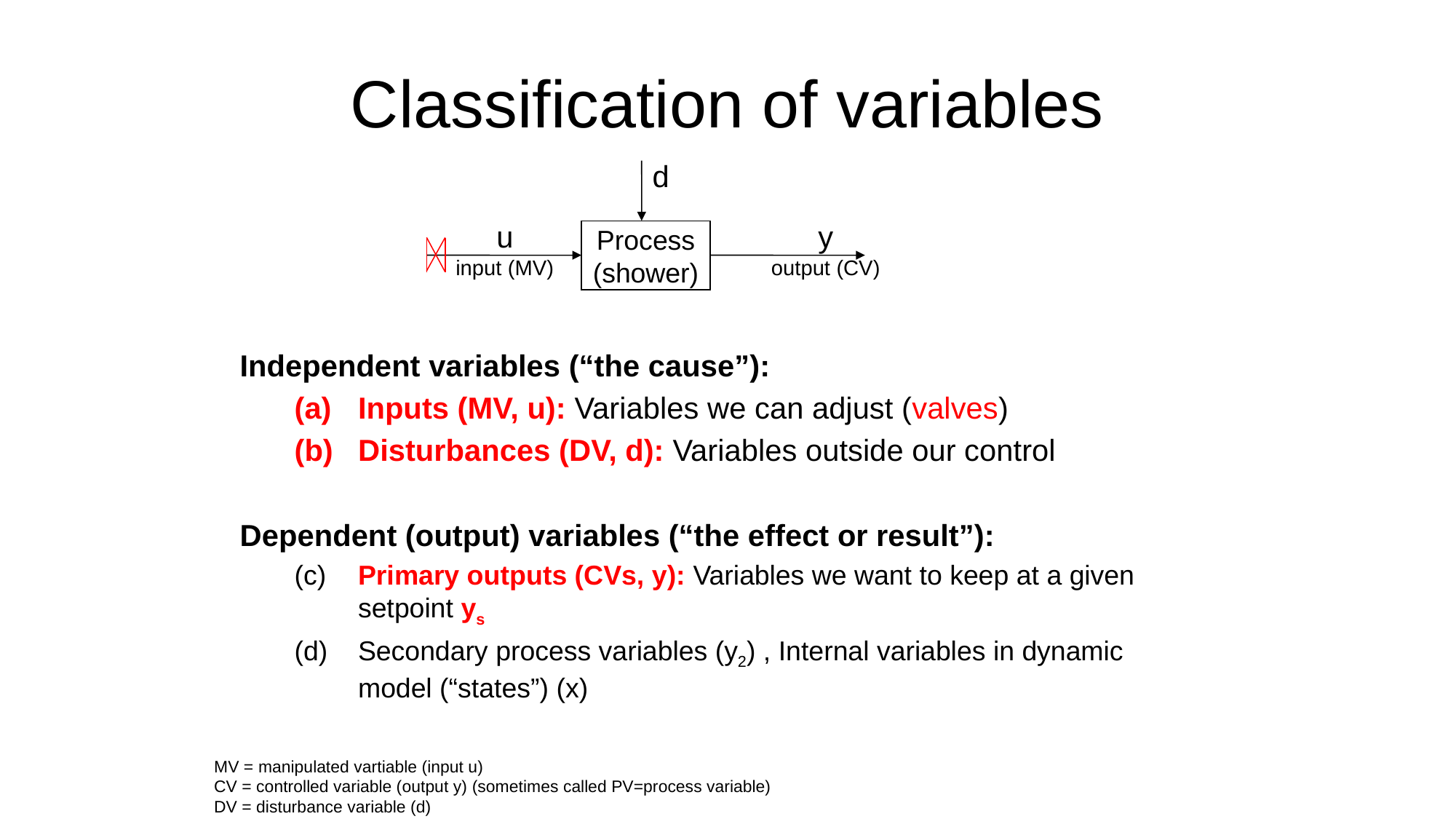

# Classification of variables
d

u
input (MV)
y
output (CV)
Process
(shower)

Independent variables (“the cause”):
Inputs (MV, u): Variables we can adjust (valves)
Disturbances (DV, d): Variables outside our control

Dependent (output) variables (“the effect or result”):
(c)	Primary outputs (CVs, y): Variables we want to keep at a given setpoint ys
(d)	Secondary process variables (y2) , Internal variables in dynamic model (“states”) (x)
MV = manipulated vartiable (input u)
CV = controlled variable (output y) (sometimes called PV=process variable)
DV = disturbance variable (d)